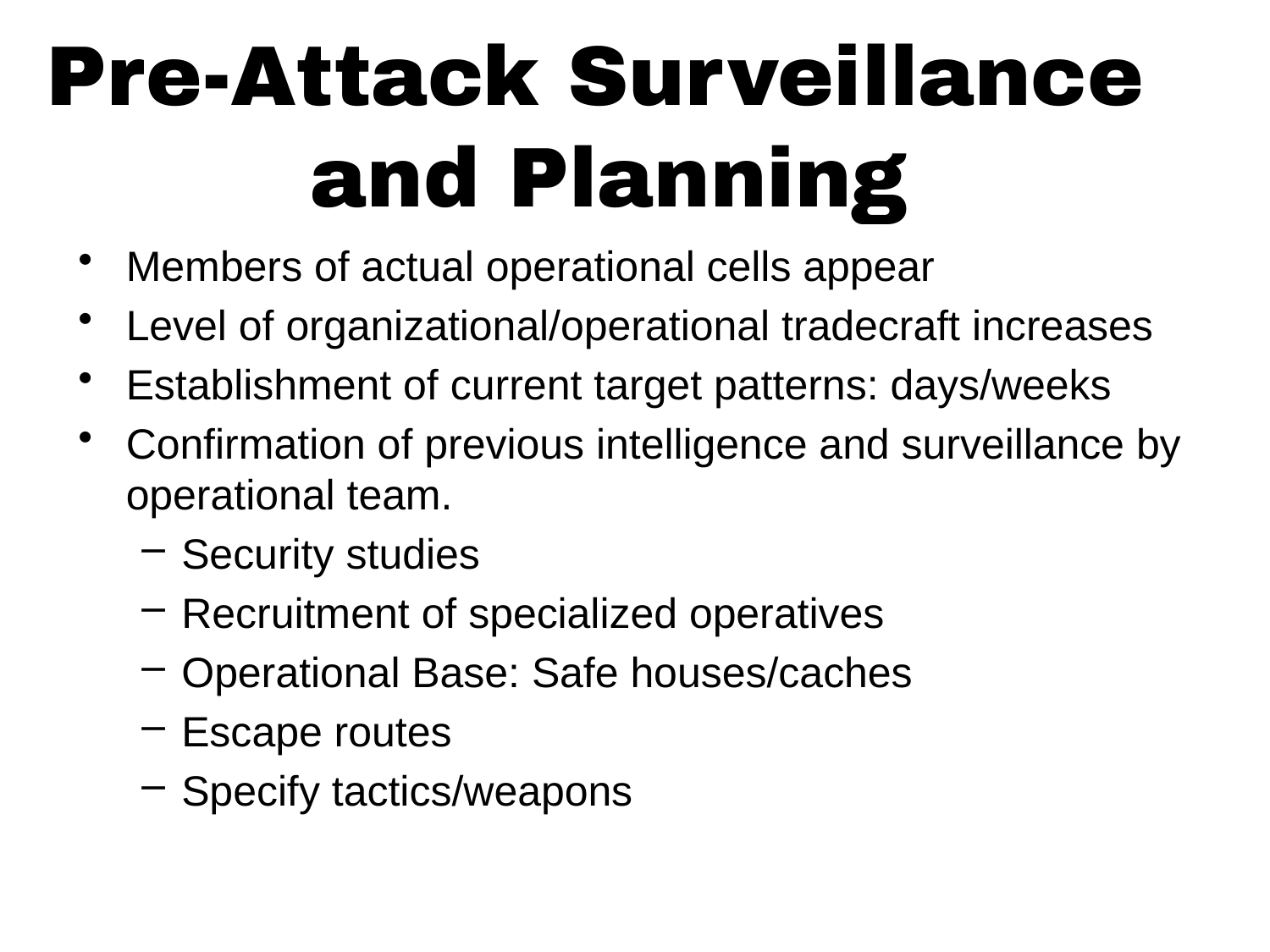

Pre-Attack Surveillance
and Planning
Members of actual operational cells appear
Level of organizational/operational tradecraft increases
Establishment of current target patterns: days/weeks
Confirmation of previous intelligence and surveillance by operational team.
Security studies
Recruitment of specialized operatives
Operational Base: Safe houses/caches
Escape routes
Specify tactics/weapons